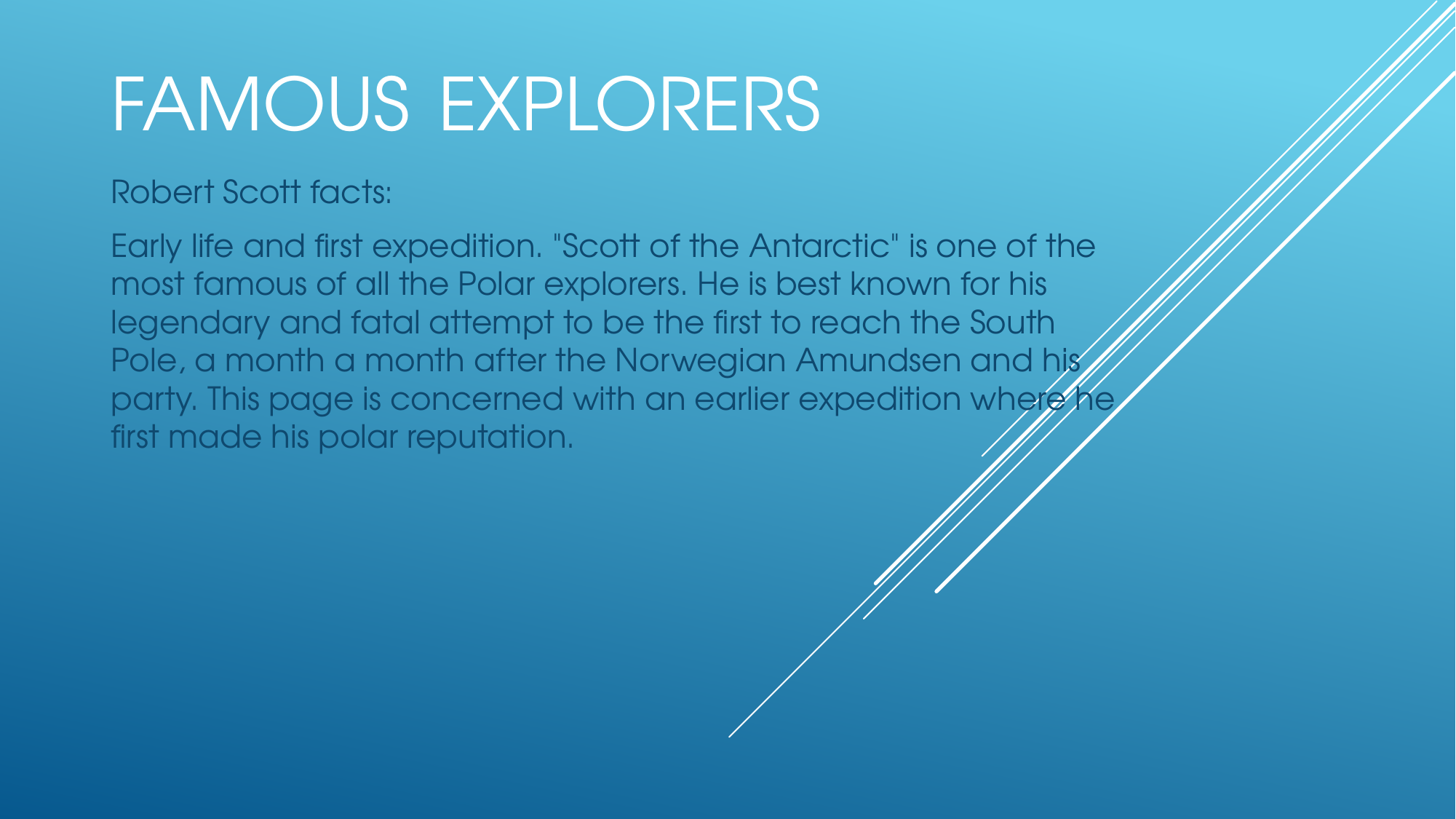

# Famous 	Explorers
Robert Scott facts:
Early life and first expedition. "Scott of the Antarctic" is one of the most famous of all the Polar explorers. He is best known for his legendary and fatal attempt to be the first to reach the South Pole, a month a month after the Norwegian Amundsen and his party. This page is concerned with an earlier expedition where he first made his polar reputation.